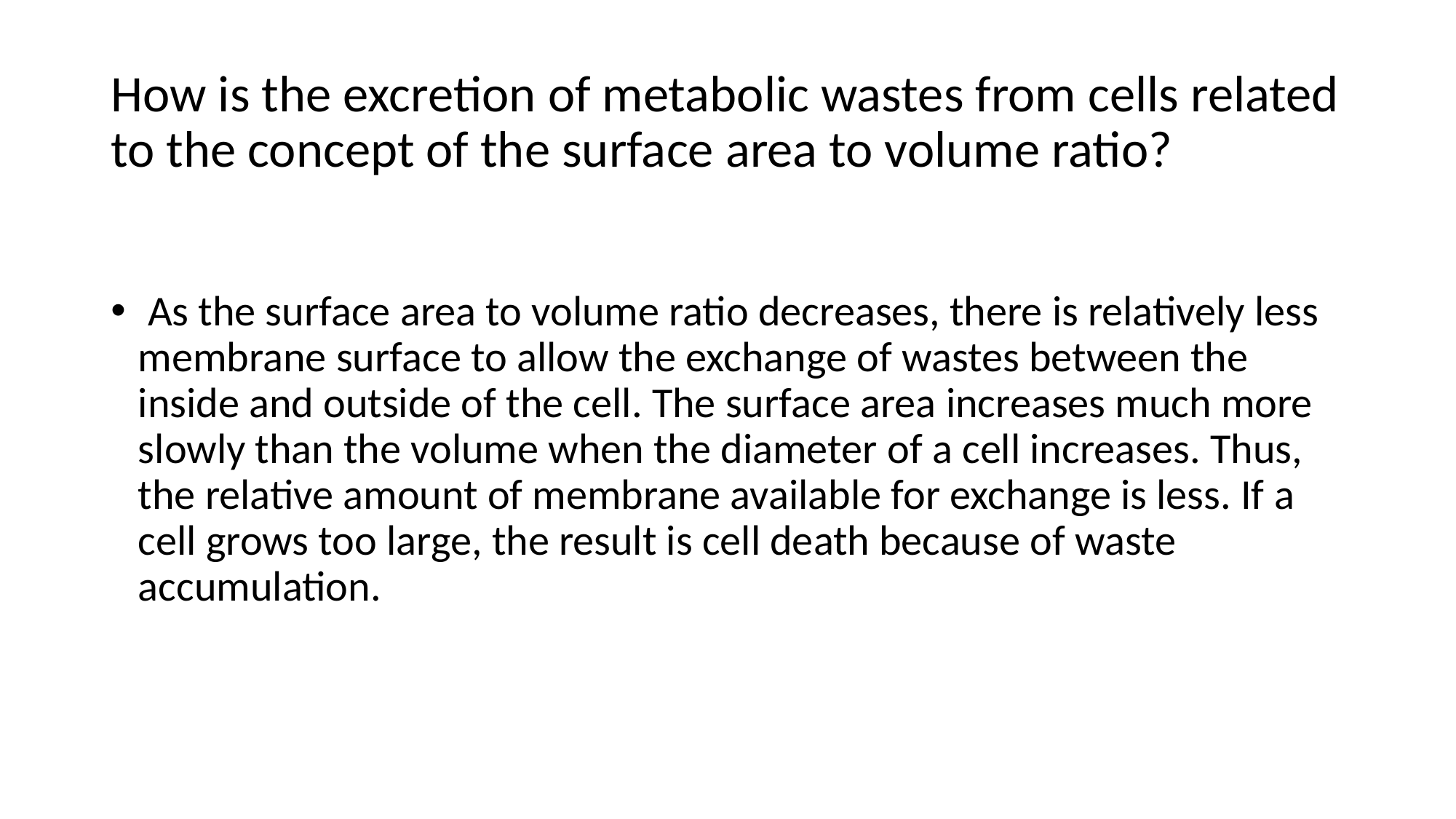

# How is the excretion of metabolic wastes from cells related to the concept of the surface area to volume ratio?

 As the surface area to volume ratio decreases, there is relatively less membrane surface to allow the exchange of wastes between the inside and outside of the cell. The surface area increases much more slowly than the volume when the diameter of a cell increases. Thus, the relative amount of membrane available for exchange is less. If a cell grows too large, the result is cell death because of waste accumulation.